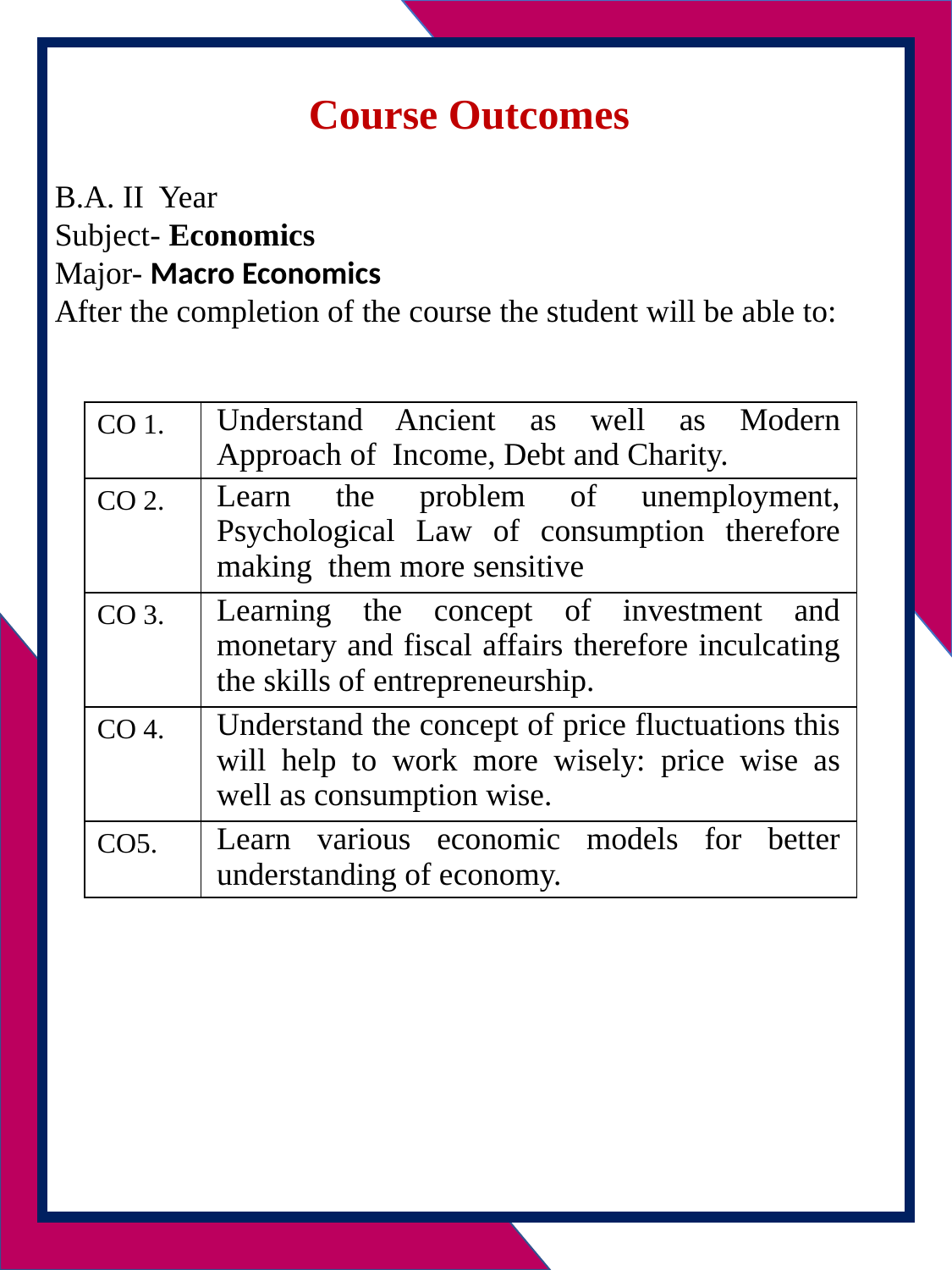

Course Outcomes

B.A. II  Year
Subject- Economics
Major- Macro Economics
After the completion of the course the student will be able to:

| CO 1. | Understand Ancient as well as Modern Approach of Income, Debt and Charity. |
| --- | --- |
| CO 2. | Learn the problem of unemployment, Psychological Law of consumption therefore making them more sensitive |
| CO 3. | Learning the concept of investment and monetary and fiscal affairs therefore inculcating the skills of entrepreneurship. |
| CO 4. | Understand the concept of price fluctuations this will help to work more wisely: price wise as well as consumption wise. |
| CO5. | Learn various economic models for better understanding of economy. |